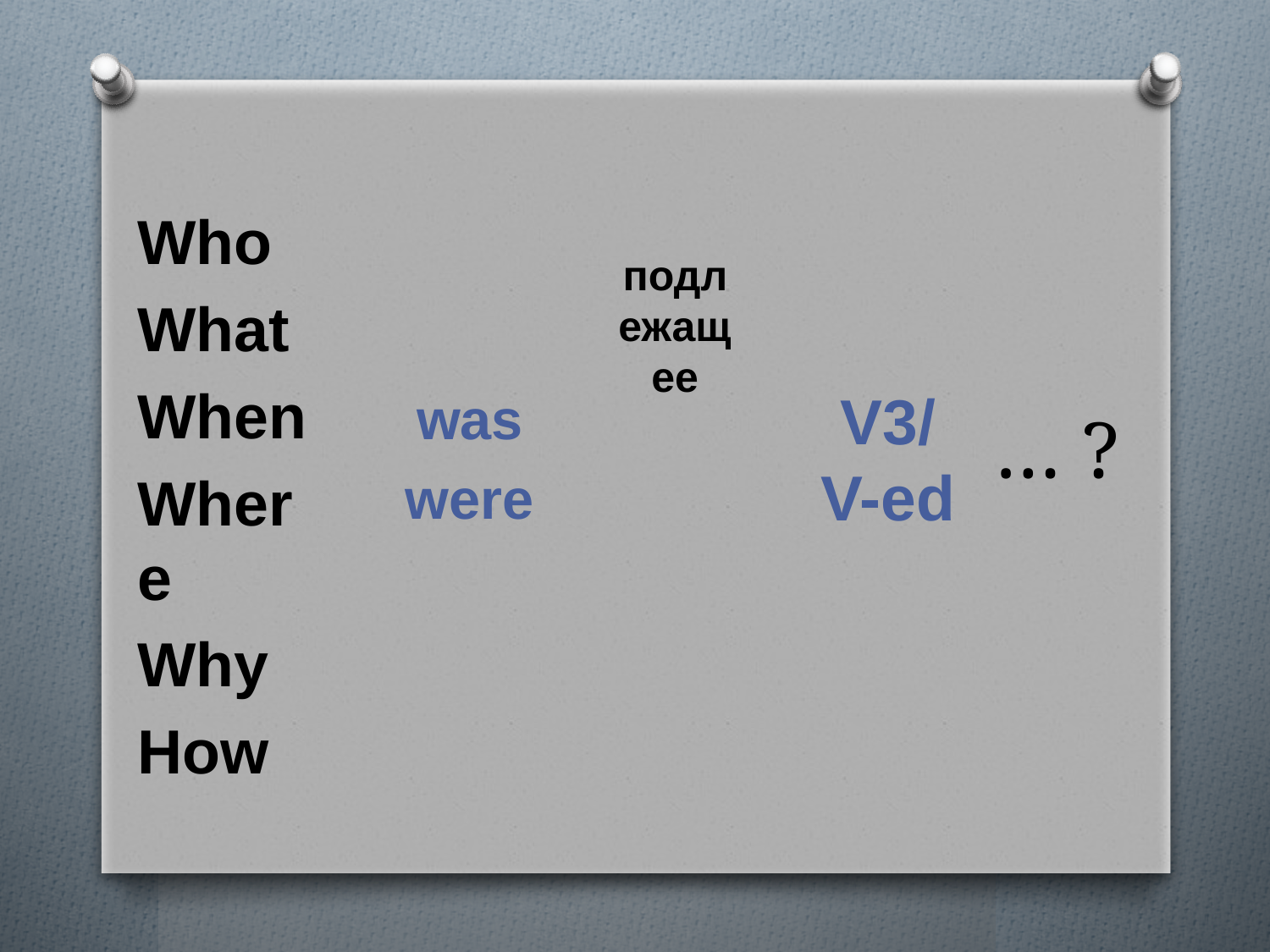

Who
What
When
Where
Why
How
подлежащее
was
were

# … ?
V3/ V-ed